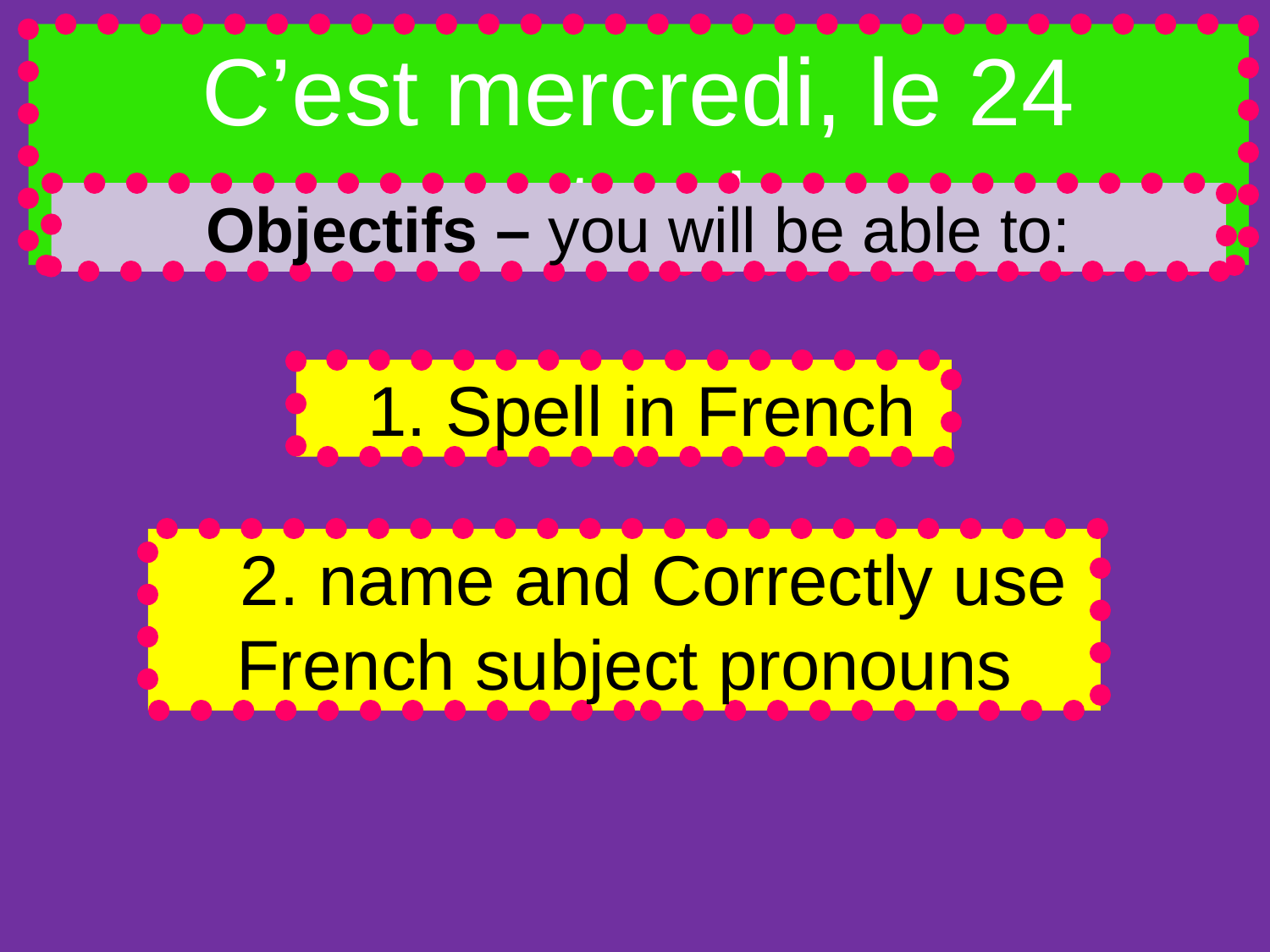

C’est mercredi, le 24 septembre
Objectifs – you will be able to:
   1. Spell in French
   2. name and Correctly use French subject pronouns